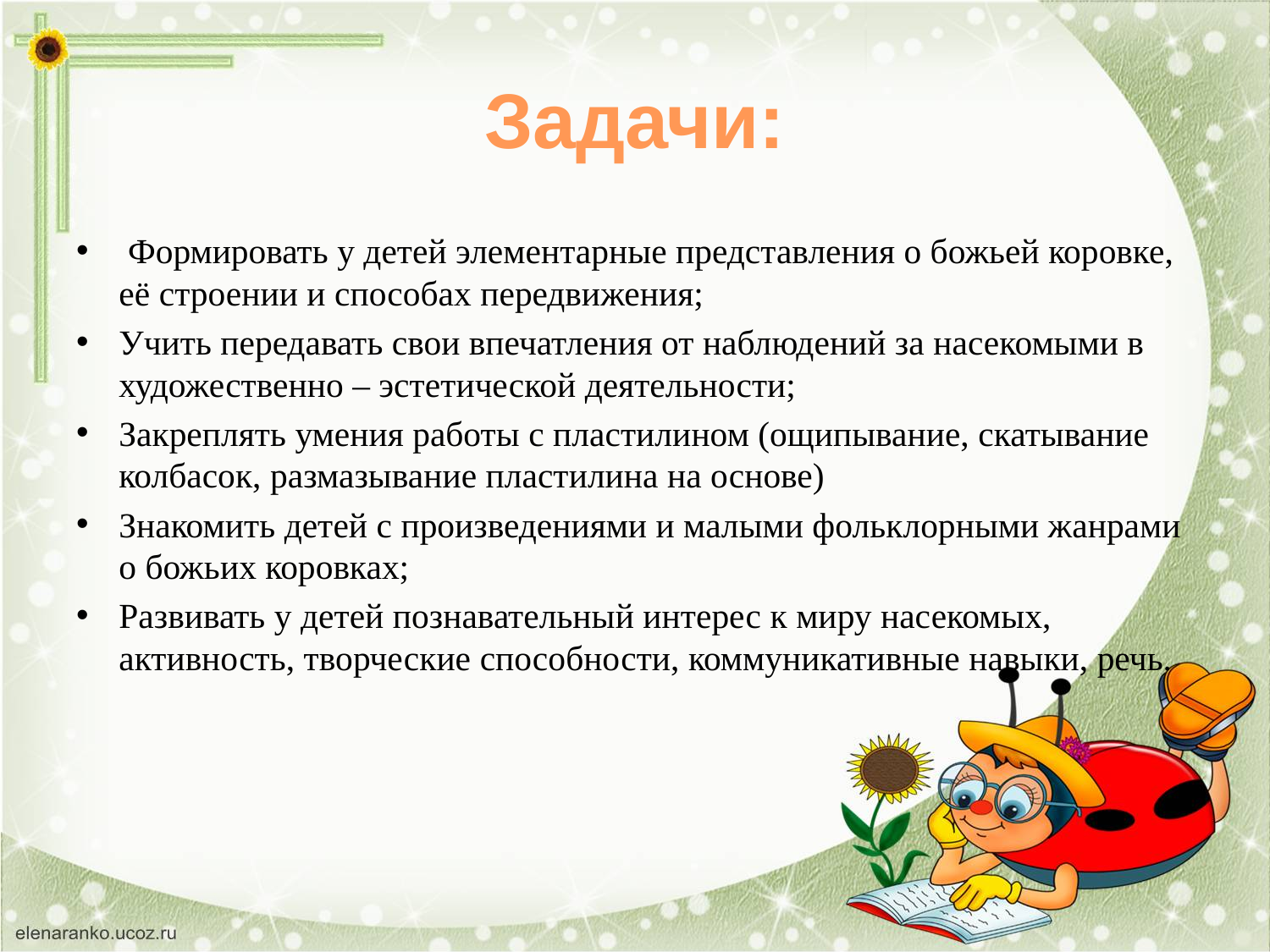

# Задачи:
 Формировать у детей элементарные представления о божьей коровке, её строении и способах передвижения;
Учить передавать свои впечатления от наблюдений за насекомыми в художественно – эстетической деятельности;
Закреплять умения работы с пластилином (ощипывание, скатывание колбасок, размазывание пластилина на основе)
Знакомить детей с произведениями и малыми фольклорными жанрами о божьих коровках;
Развивать у детей познавательный интерес к миру насекомых, активность, творческие способности, коммуникативные навыки, речь.